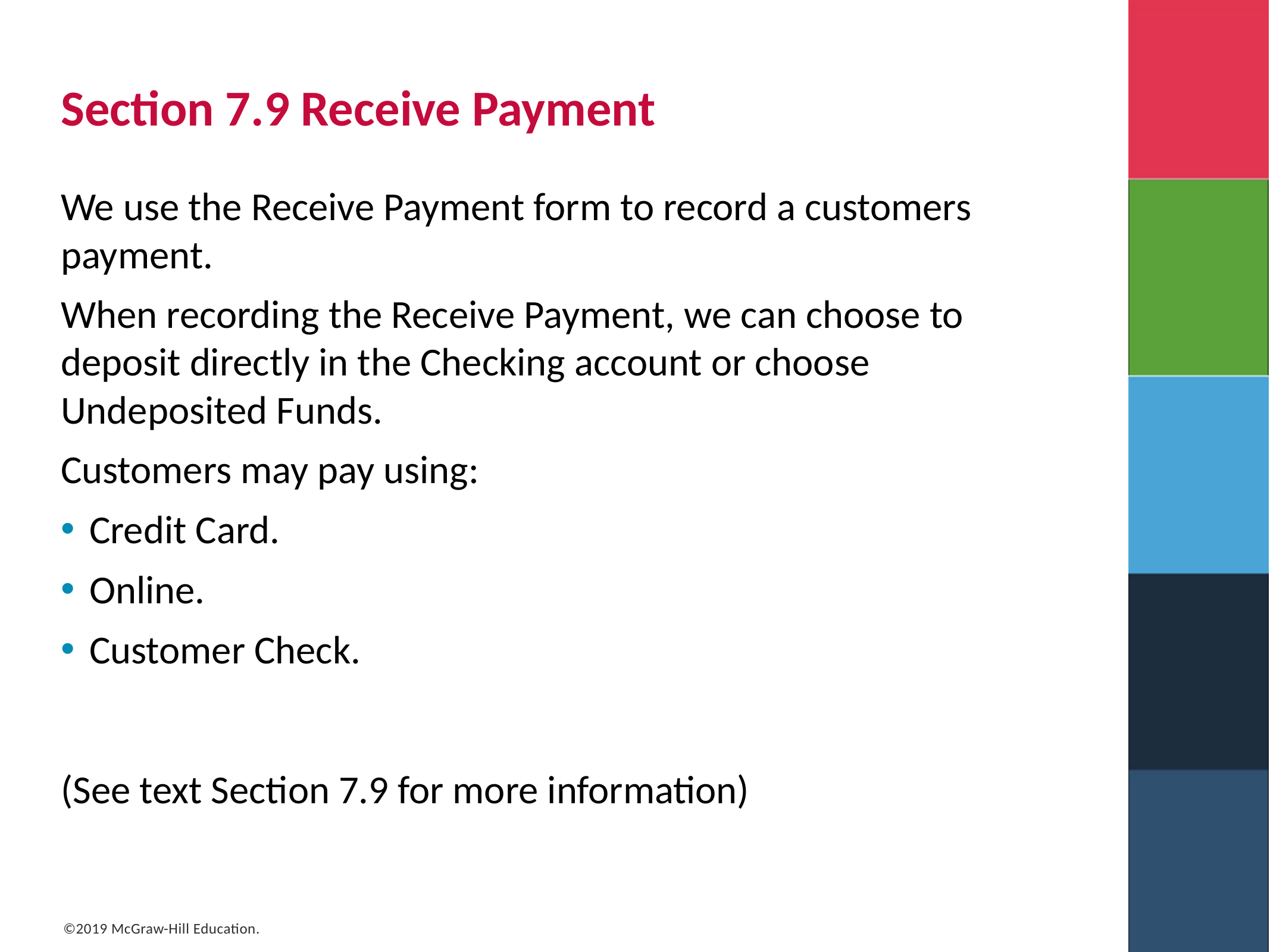

# Section 7.9 Receive Payment
We use the Receive Payment form to record a customers payment.
When recording the Receive Payment, we can choose to deposit directly in the Checking account or choose Undeposited Funds.
Customers may pay using:
Credit Card.
Online.
Customer Check.
(See text Section 7.9 for more information)